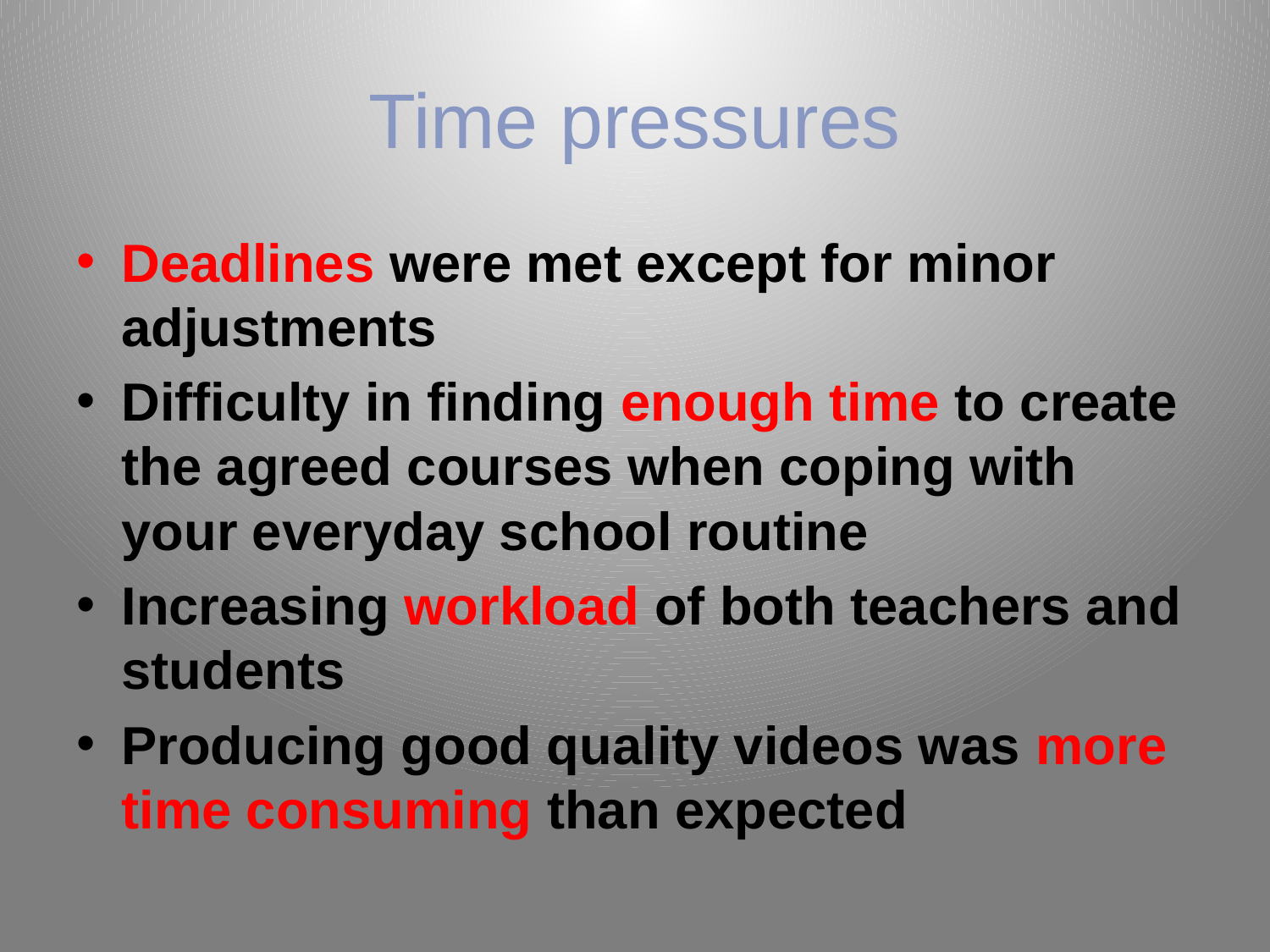

# Time pressures
Deadlines were met except for minor adjustments
Difficulty in finding enough time to create the agreed courses when coping with your everyday school routine
Increasing workload of both teachers and students
Producing good quality videos was more time consuming than expected